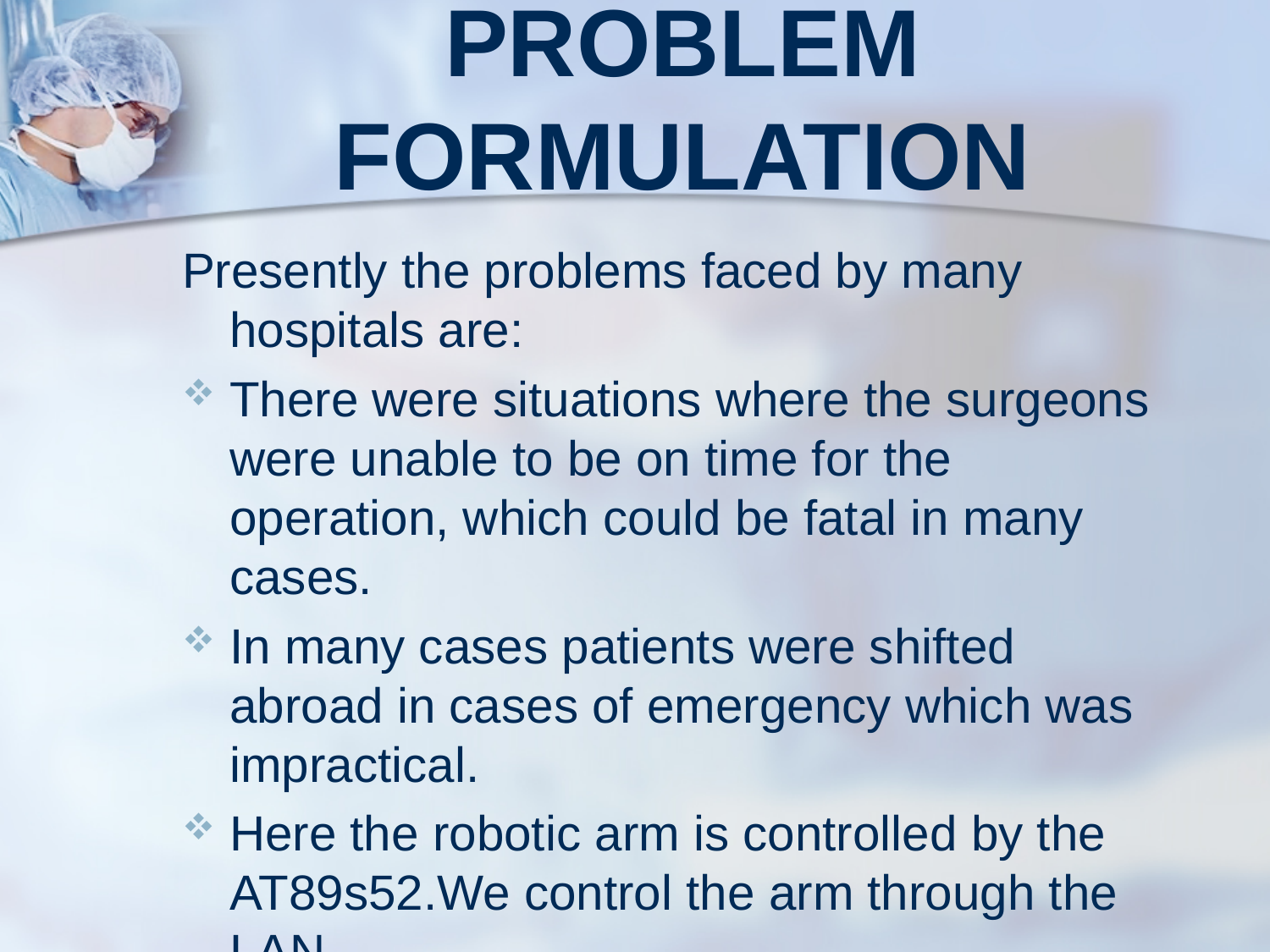

# Problem formulation
Presently the problems faced by many hospitals are:
There were situations where the surgeons were unable to be on time for the operation, which could be fatal in many cases.
In many cases patients were shifted abroad in cases of emergency which was impractical.
Here the robotic arm is controlled by the AT89s52.We control the arm through the LAN.